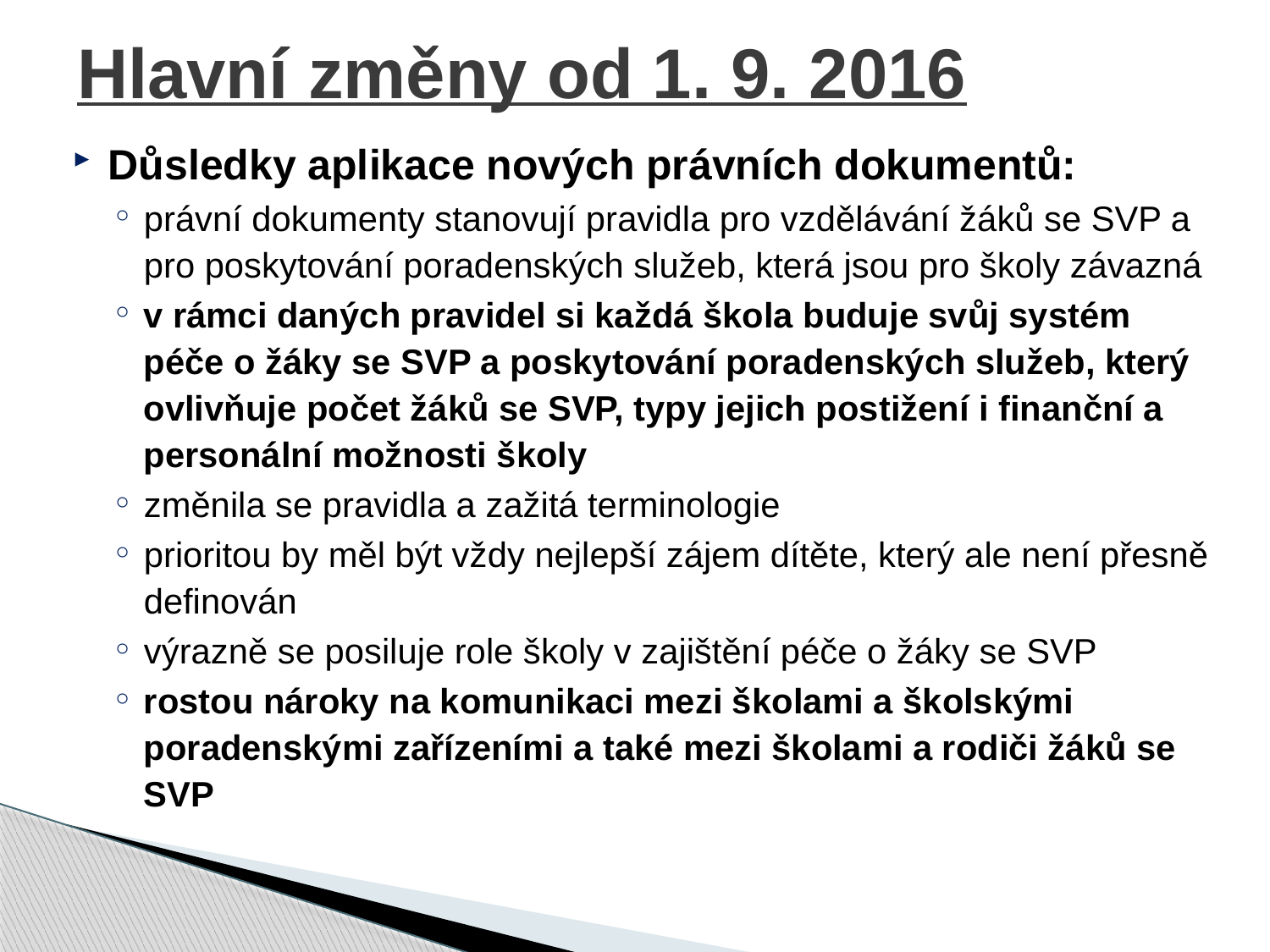

# Hlavní změny od 1. 9. 2016
Důsledky aplikace nových právních dokumentů:
právní dokumenty stanovují pravidla pro vzdělávání žáků se SVP a pro poskytování poradenských služeb, která jsou pro školy závazná
v rámci daných pravidel si každá škola buduje svůj systém péče o žáky se SVP a poskytování poradenských služeb, který ovlivňuje počet žáků se SVP, typy jejich postižení i finanční a personální možnosti školy
změnila se pravidla a zažitá terminologie
prioritou by měl být vždy nejlepší zájem dítěte, který ale není přesně definován
výrazně se posiluje role školy v zajištění péče o žáky se SVP
rostou nároky na komunikaci mezi školami a školskými poradenskými zařízeními a také mezi školami a rodiči žáků se SVP